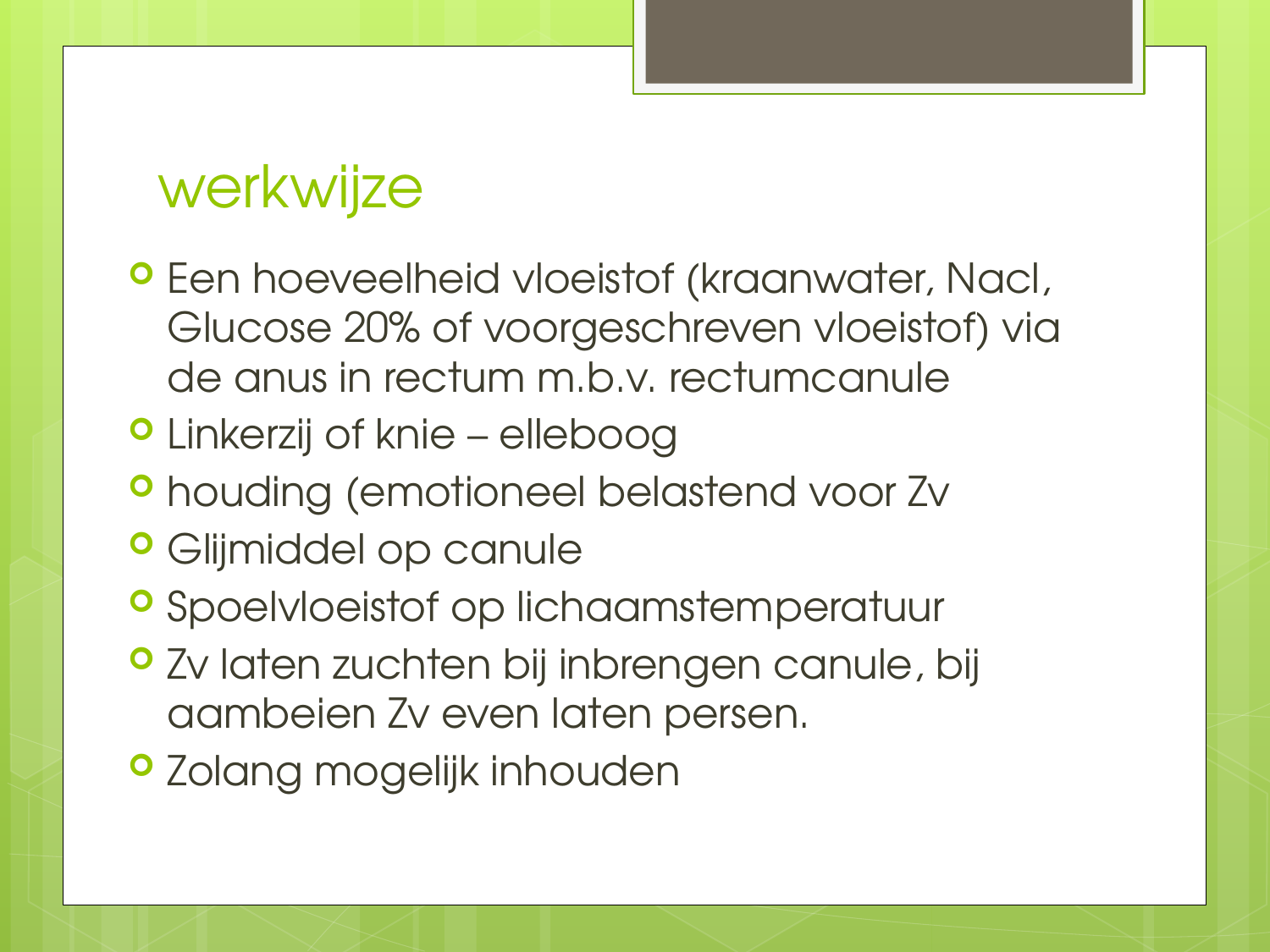

# werkwijze
Een hoeveelheid vloeistof (kraanwater, Nacl, Glucose 20% of voorgeschreven vloeistof) via de anus in rectum m.b.v. rectumcanule
Linkerzij of knie – elleboog
houding (emotioneel belastend voor Zv
Glijmiddel op canule
Spoelvloeistof op lichaamstemperatuur
Zv laten zuchten bij inbrengen canule, bij aambeien Zv even laten persen.
Zolang mogelijk inhouden